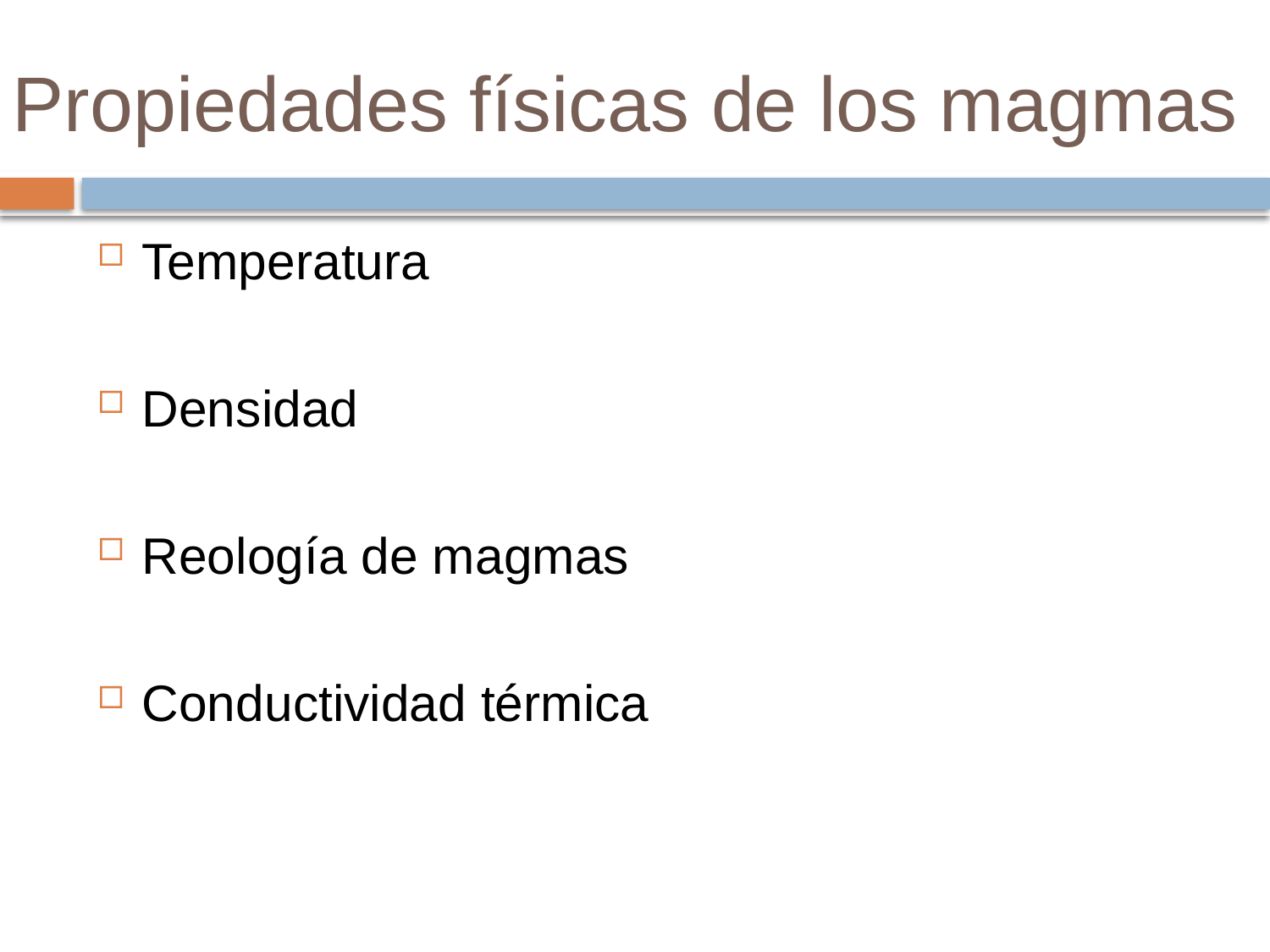

# Propiedades físicas de los magmas
Temperatura

Densidad

Reología de magmas

Conductividad térmica